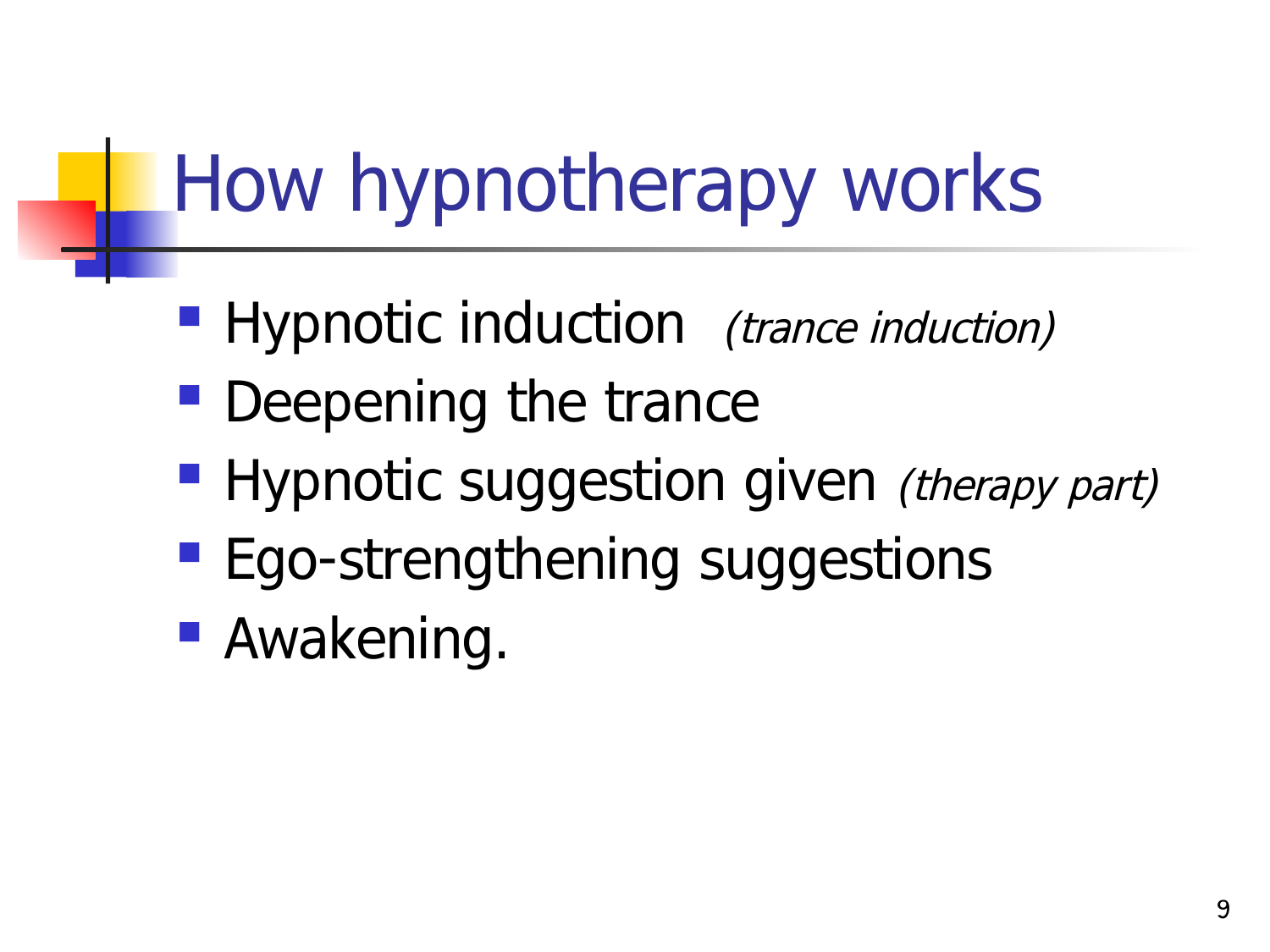

# How hypnotherapy works
Hypnotic induction  (trance induction)
Deepening the trance
Hypnotic suggestion given (therapy part)
Ego-strengthening suggestions
Awakening.
9